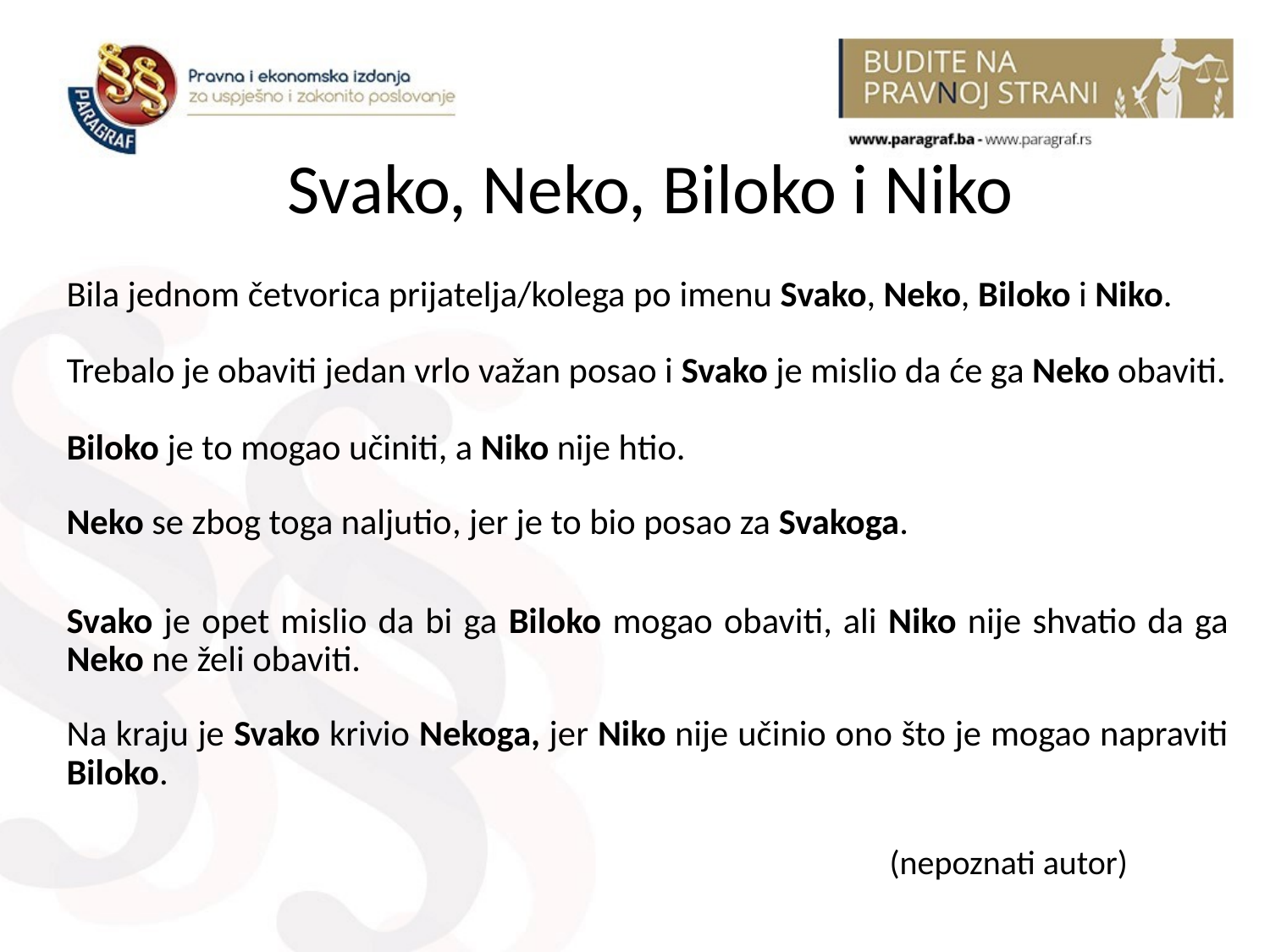

# Svako, Neko, Biloko i Niko
Bila jednom četvorica prijatelja/kolega po imenu Svako, Neko, Biloko i Niko.

Trebalo je obaviti jedan vrlo važan posao i Svako je mislio da će ga Neko obaviti.

Biloko je to mogao učiniti, a Niko nije htio.

Neko se zbog toga naljutio, jer je to bio posao za Svakoga.

Svako je opet mislio da bi ga Biloko mogao obaviti, ali Niko nije shvatio da ga Neko ne želi obaviti.

Na kraju je Svako krivio Nekoga, jer Niko nije učinio ono što je mogao napraviti Biloko.

                                                                                                            (nepoznati autor)